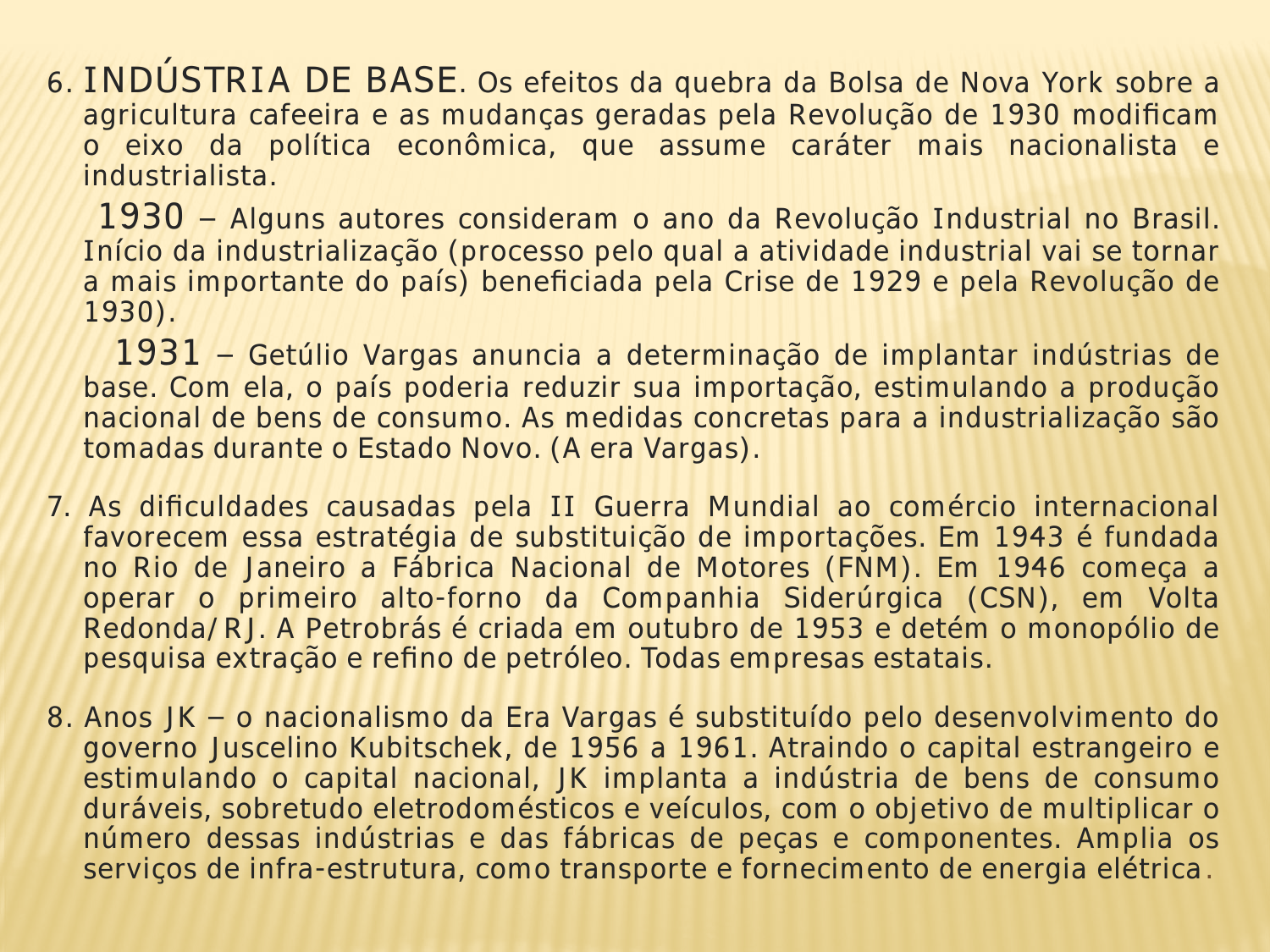

6. INDÚSTRIA DE BASE. Os efeitos da quebra da Bolsa de Nova York sobre a agricultura cafeeira e as mudanças geradas pela Revolução de 1930 modificam o eixo da política econômica, que assume caráter mais nacionalista e industrialista.
    1930 – Alguns autores consideram o ano da Revolução Industrial no Brasil. Início da industrialização (processo pelo qual a atividade industrial vai se tornar a mais importante do país) beneficiada pela Crise de 1929 e pela Revolução de 1930).
     1931 – Getúlio Vargas anuncia a determinação de implantar indústrias de base. Com ela, o país poderia reduzir sua importação, estimulando a produção nacional de bens de consumo. As medidas concretas para a industrialização são tomadas durante o Estado Novo. (A era Vargas).

7. As dificuldades causadas pela II Guerra Mundial ao comércio internacional favorecem essa estratégia de substituição de importações. Em 1943 é fundada no Rio de Janeiro a Fábrica Nacional de Motores (FNM). Em 1946 começa a operar o primeiro alto-forno da Companhia Siderúrgica (CSN), em Volta Redonda/RJ. A Petrobrás é criada em outubro de 1953 e detém o monopólio de pesquisa extração e refino de petróleo. Todas empresas estatais.

8. Anos JK – o nacionalismo da Era Vargas é substituído pelo desenvolvimento do governo Juscelino Kubitschek, de 1956 a 1961. Atraindo o capital estrangeiro e estimulando o capital nacional, JK implanta a indústria de bens de consumo duráveis, sobretudo eletrodomésticos e veículos, com o objetivo de multiplicar o número dessas indústrias e das fábricas de peças e componentes. Amplia os serviços de infra-estrutura, como transporte e fornecimento de energia elétrica.